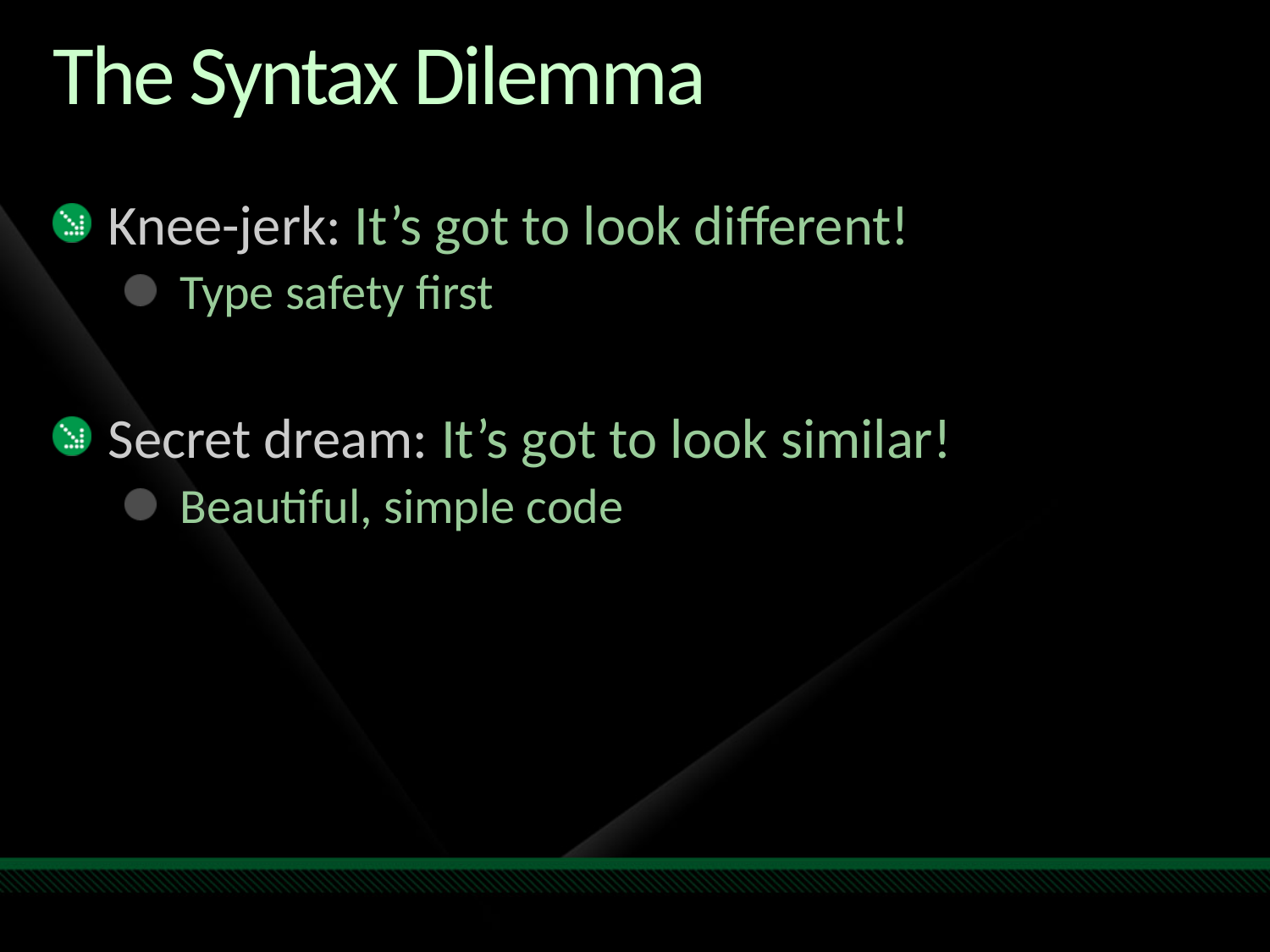

# The Syntax Dilemma
Knee-jerk: It’s got to look different!
Type safety first

Secret dream: It’s got to look similar!
Beautiful, simple code